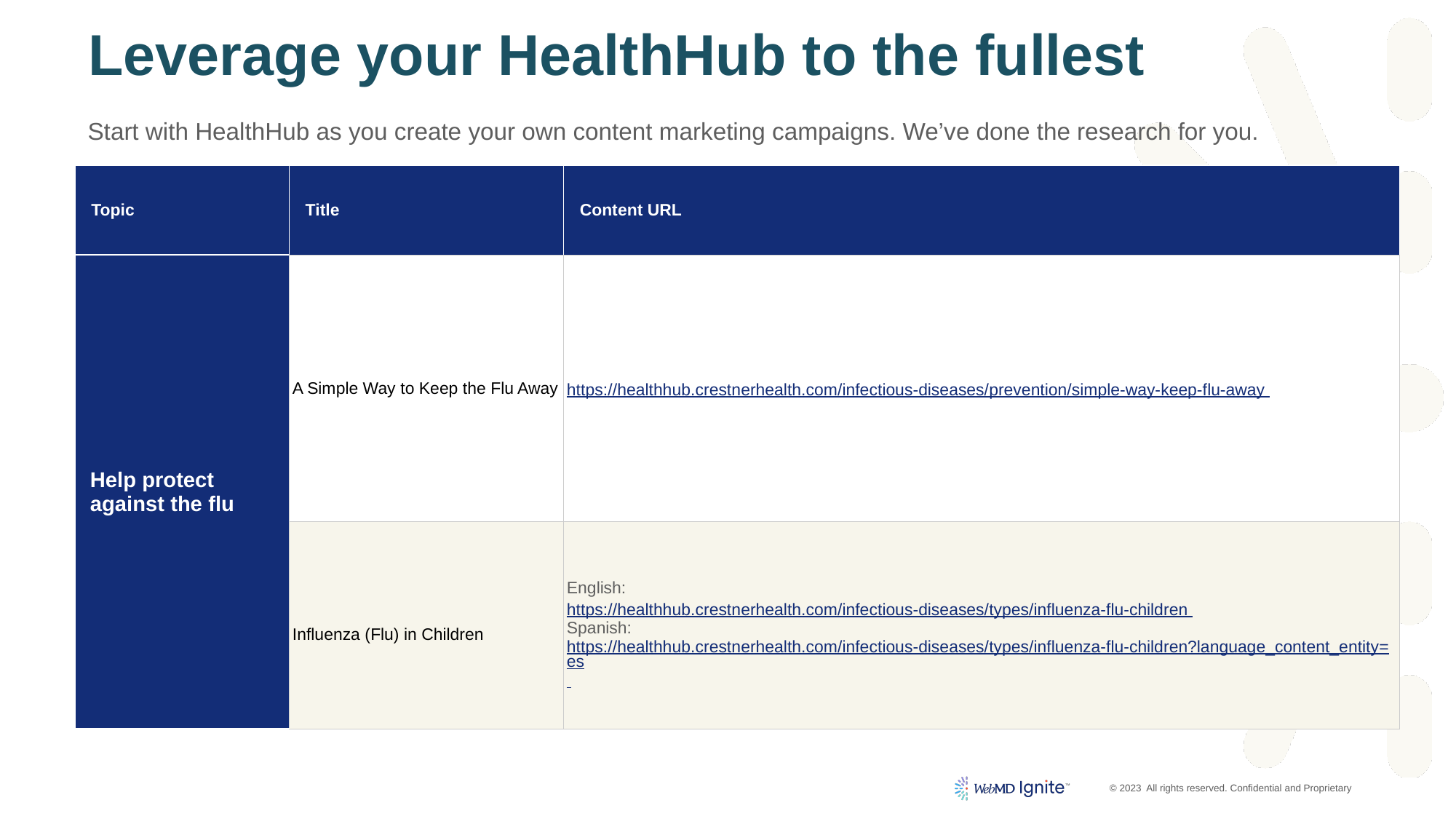

# Leverage your HealthHub to the fullest
Start with HealthHub as you create your own content marketing campaigns. We’ve done the research for you.
| Topic | Title | Content URL |
| --- | --- | --- |
| Help protect against the flu | A Simple Way to Keep the Flu Away | https://healthhub.crestnerhealth.com/infectious-diseases/prevention/simple-way-keep-flu-away |
|  | Influenza (Flu) in Children | English: https://healthhub.crestnerhealth.com/infectious-diseases/types/influenza-flu-children Spanish: https://healthhub.crestnerhealth.com/infectious-diseases/types/influenza-flu-children?language\_content\_entity=es |